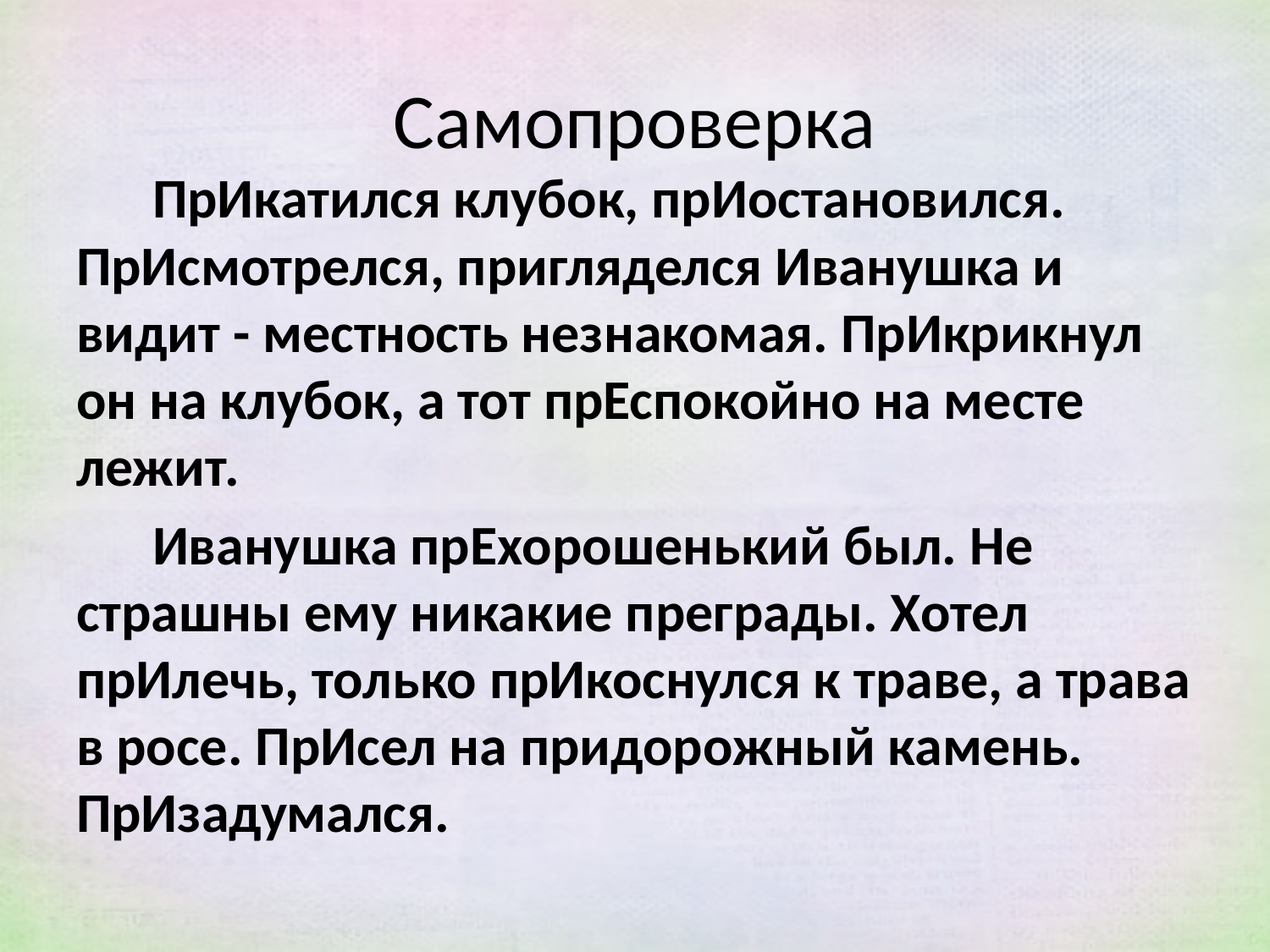

# Самопроверка
      ПрИкатился клубок, прИостановился.  ПрИсмотрелся, пригляделся Иванушка и видит - местность незнакомая. ПрИкрикнул он на клубок, а тот прЕспокойно на месте лежит.
      Иванушка прЕхорошенький был. Не страшны ему никакие преграды. Хотел прИлечь, только прИкоснулся к траве, а трава в росе. ПрИсел на придорожный камень. ПрИзадумался.